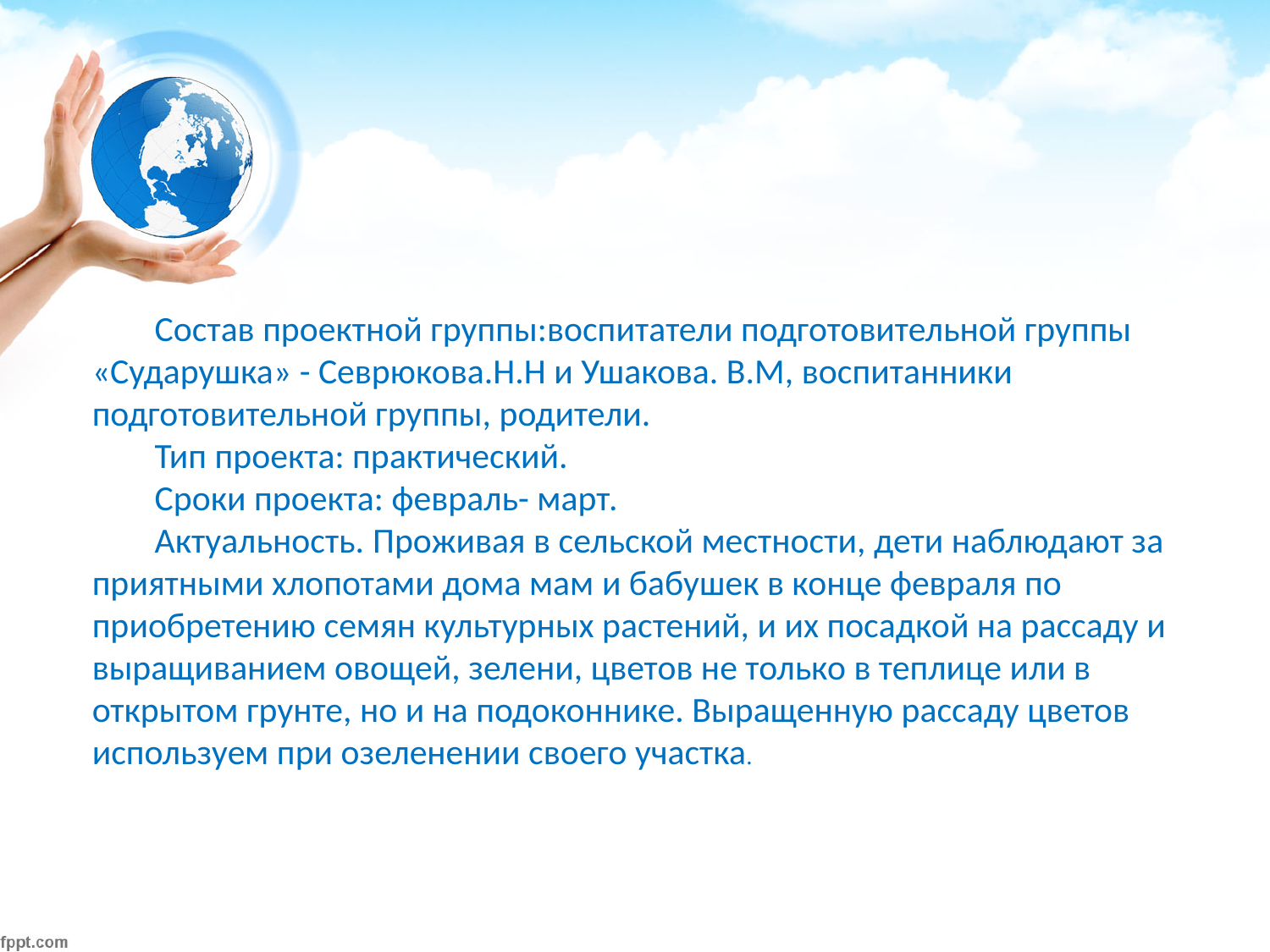

Состав проектной группы:воспитатели подготовительной группы    «Сударушка» - Севрюкова.Н.Н и Ушакова. В.М, воспитанники подготовительной группы, родители.
Тип проекта: практический.
Сроки проекта: февраль- март.
Актуальность. Проживая в сельской местности, дети наблюдают за приятными хлопотами дома мам и бабушек в конце февраля по приобретению семян культурных растений, и их посадкой на рассаду и выращиванием овощей, зелени, цветов не только в теплице или в открытом грунте, но и на подоконнике. Выращенную рассаду цветов используем при озеленении своего участка.